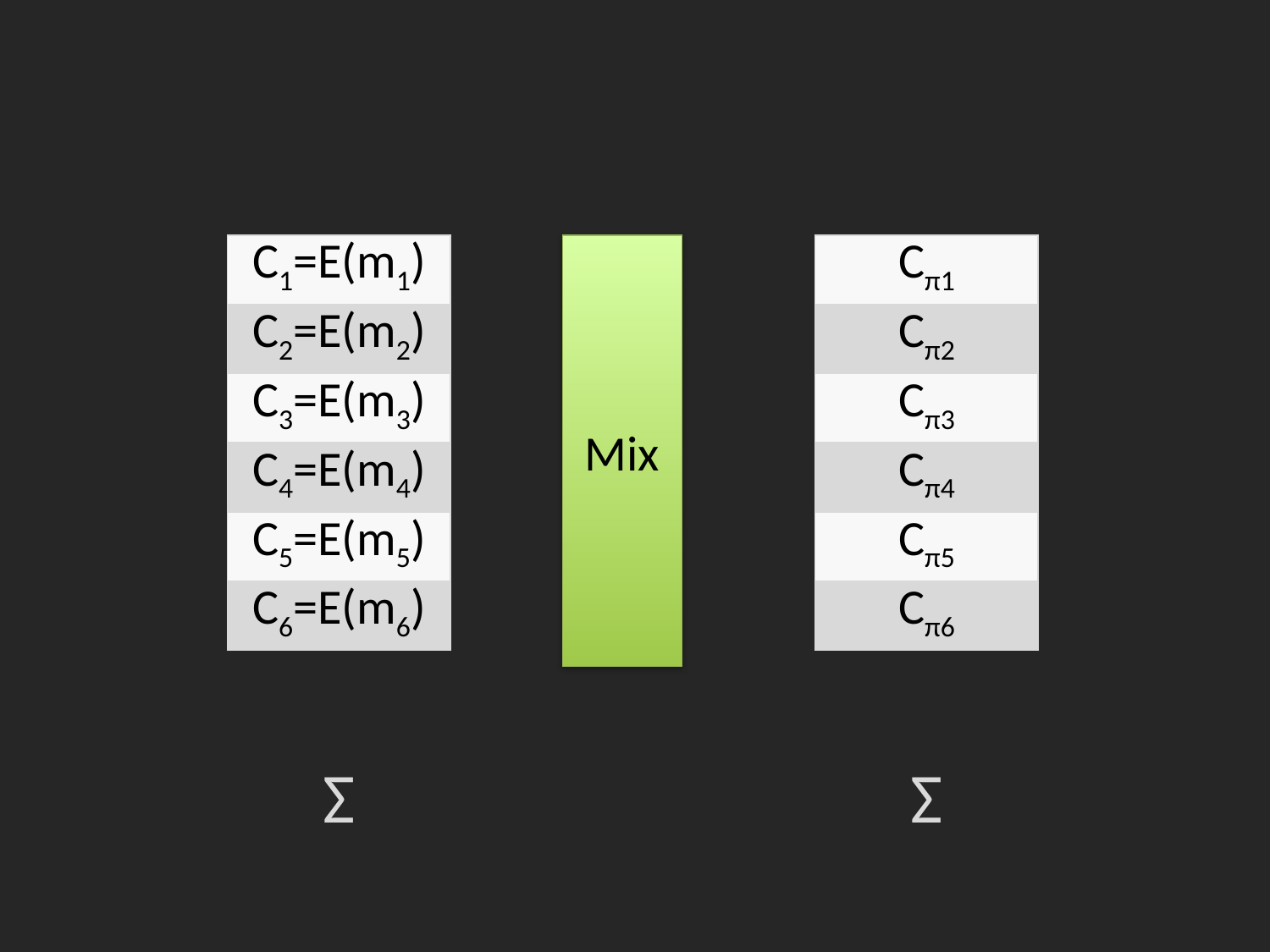

Mix
| C1=E(m1) |
| --- |
| C2=E(m2) |
| C3=E(m3) |
| C4=E(m4) |
| C5=E(m5) |
| C6=E(m6) |
| Cπ1 |
| --- |
| Cπ2 |
| Cπ3 |
| Cπ4 |
| Cπ5 |
| Cπ6 |
Σ
Σ